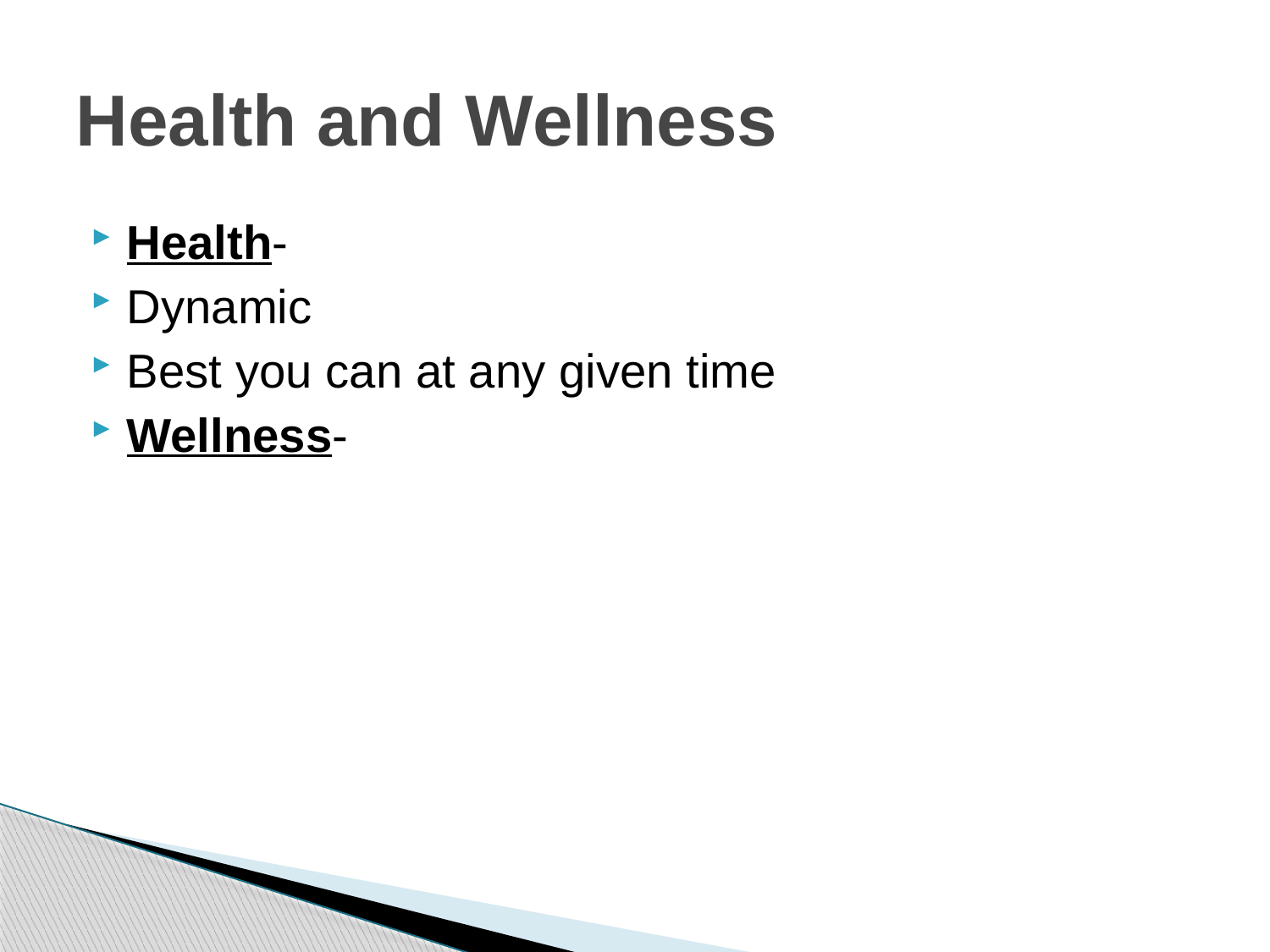

# Health and Wellness
Health-
Dynamic
Best you can at any given time
Wellness-